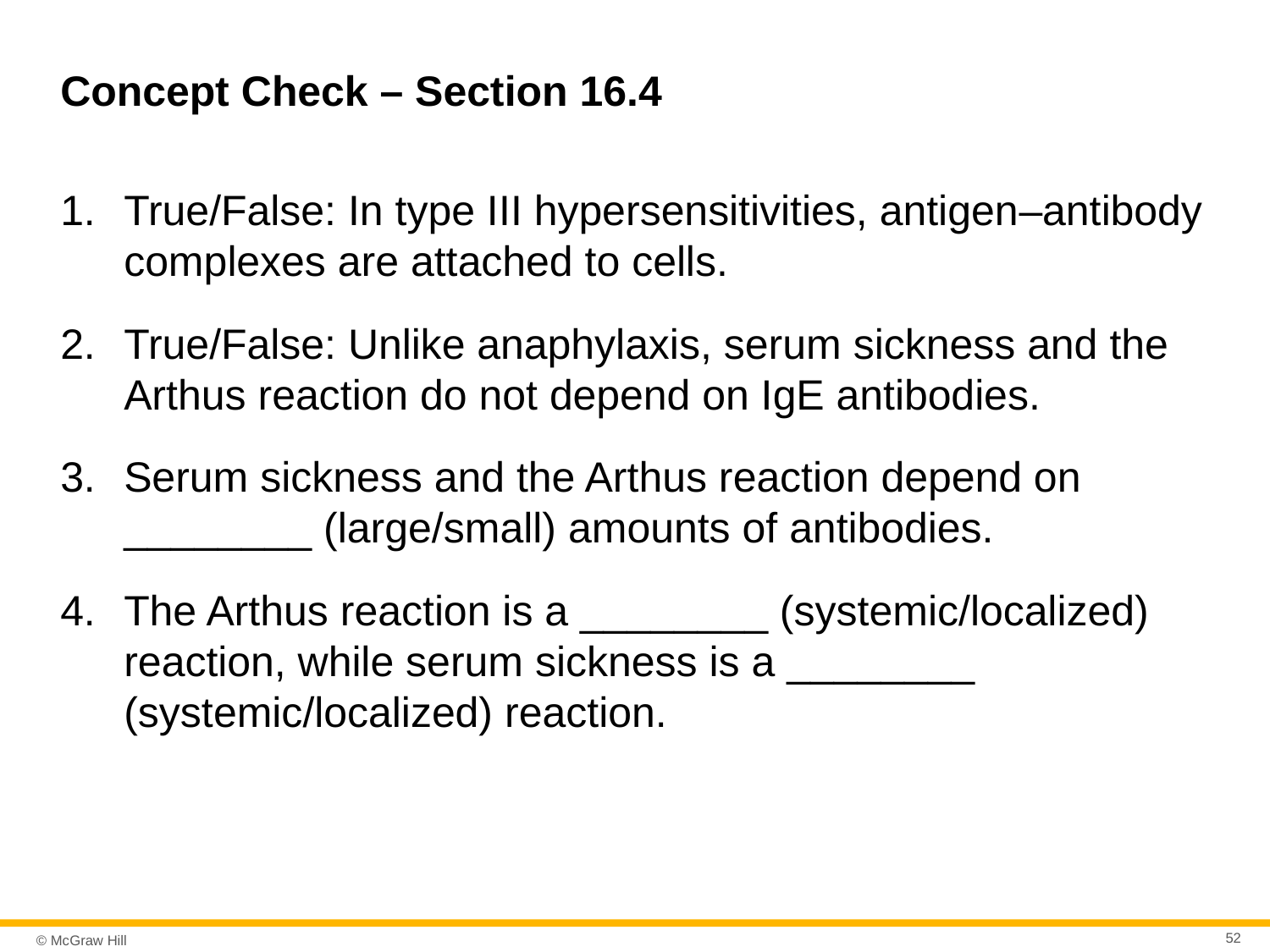

# Concept Check – Section 16.4
True/False: In type III hypersensitivities, antigen–antibody complexes are attached to cells.
True/False: Unlike anaphylaxis, serum sickness and the Arthus reaction do not depend on IgE antibodies.
Serum sickness and the Arthus reaction depend on ________ (large/small) amounts of antibodies.
The Arthus reaction is a ________ (systemic/localized) reaction, while serum sickness is a ________ (systemic/localized) reaction.